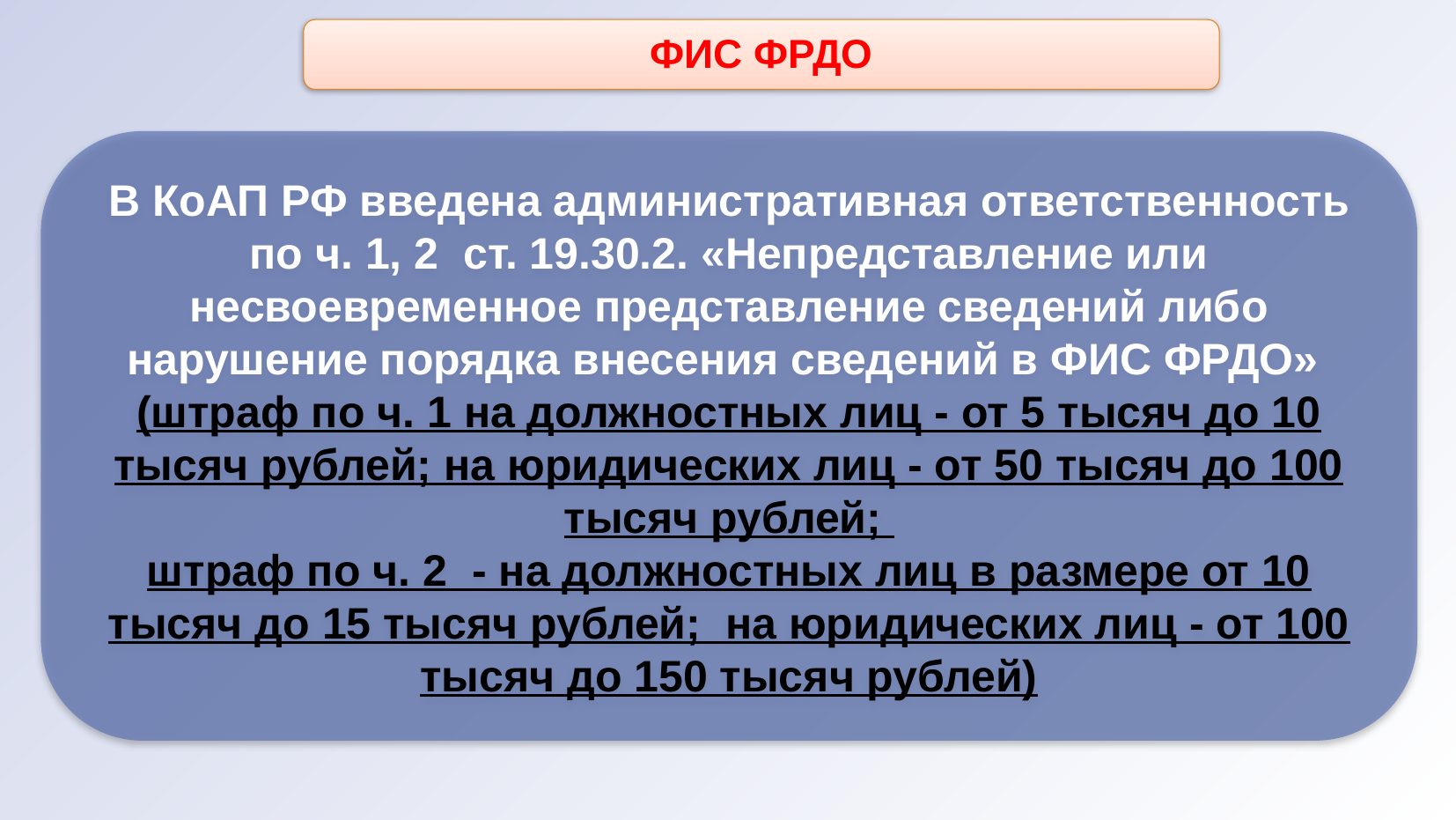

ФИС ФРДО

В КоАП РФ введена административная ответственность по ч. 1, 2  ст. 19.30.2. «Непредставление или несвоевременное представление сведений либо нарушение порядка внесения сведений в ФИС ФРДО»
(штраф по ч. 1 на должностных лиц - от 5 тысяч до 10 тысяч рублей; на юридических лиц - от 50 тысяч до 100 тысяч рублей;
штраф по ч. 2  - на должностных лиц в размере от 10 тысяч до 15 тысяч рублей;  на юридических лиц - от 100 тысяч до 150 тысяч рублей)